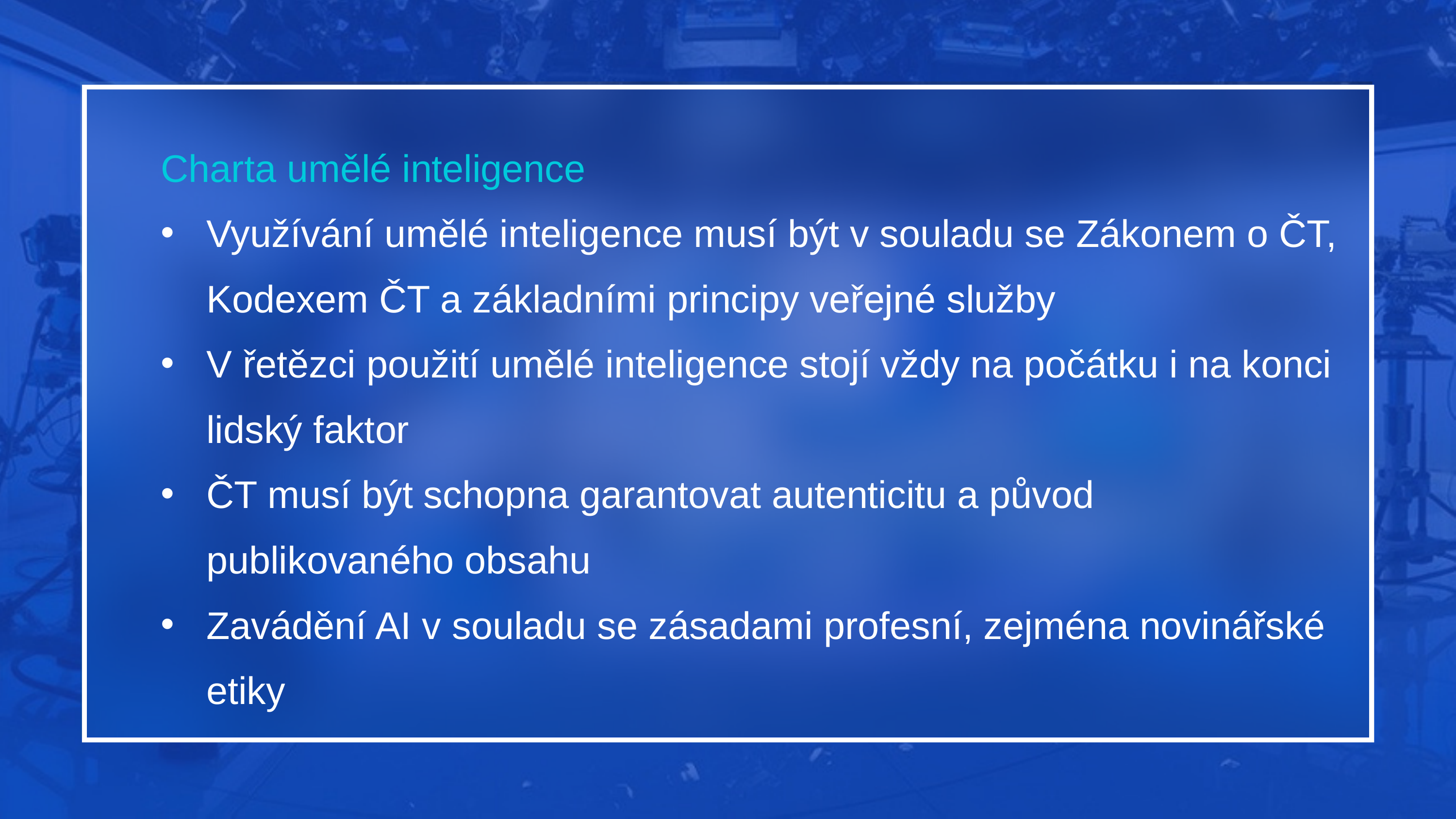

Charta umělé inteligence
Využívání umělé inteligence musí být v souladu se Zákonem o ČT, Kodexem ČT a základními principy veřejné služby
V řetězci použití umělé inteligence stojí vždy na počátku i na konci lidský faktor
ČT musí být schopna garantovat autenticitu a původ publikovaného obsahu
Zavádění AI v souladu se zásadami profesní, zejména novinářské etiky